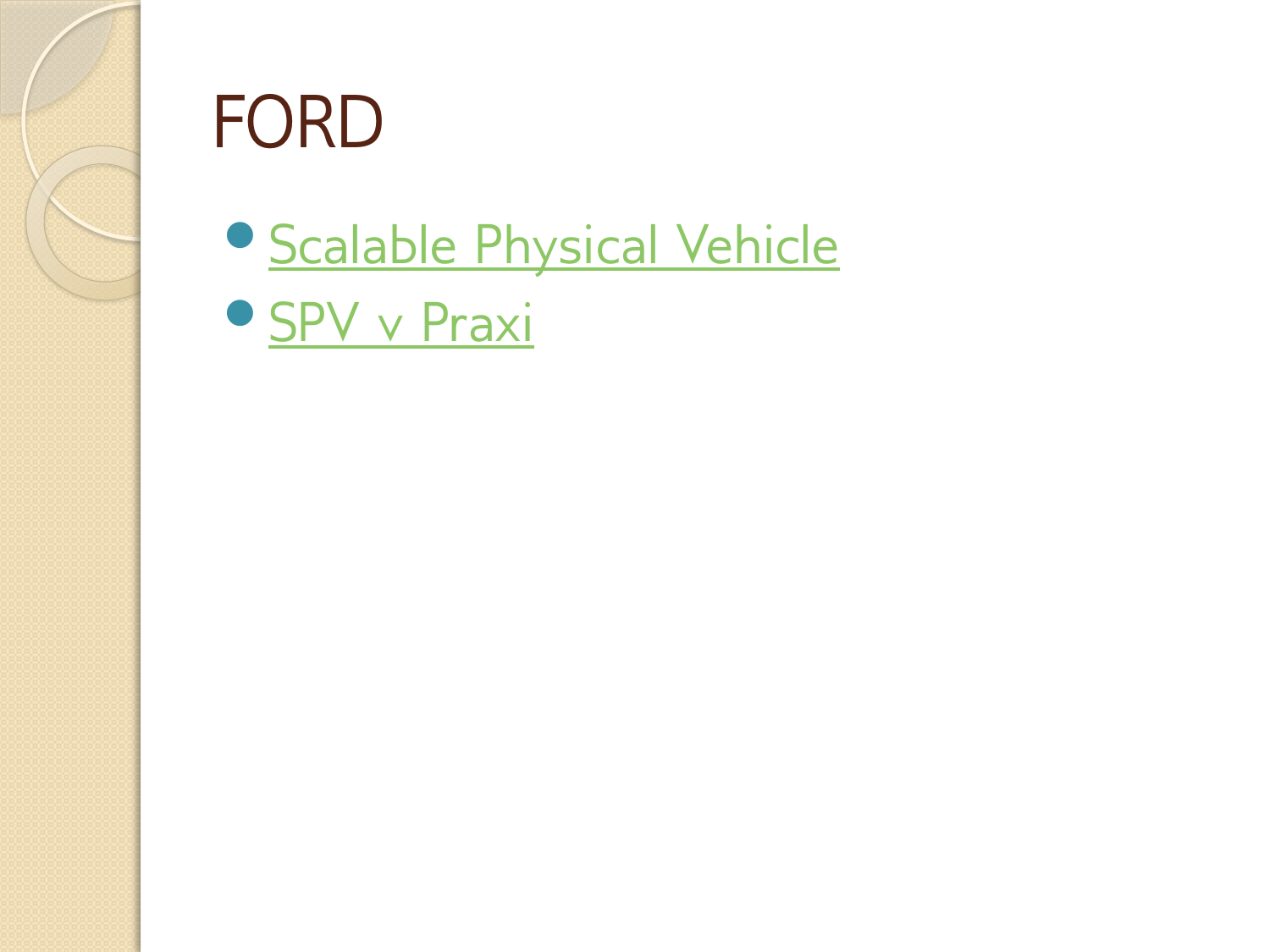

# FORD
Scalable Physical Vehicle
SPV v Praxi